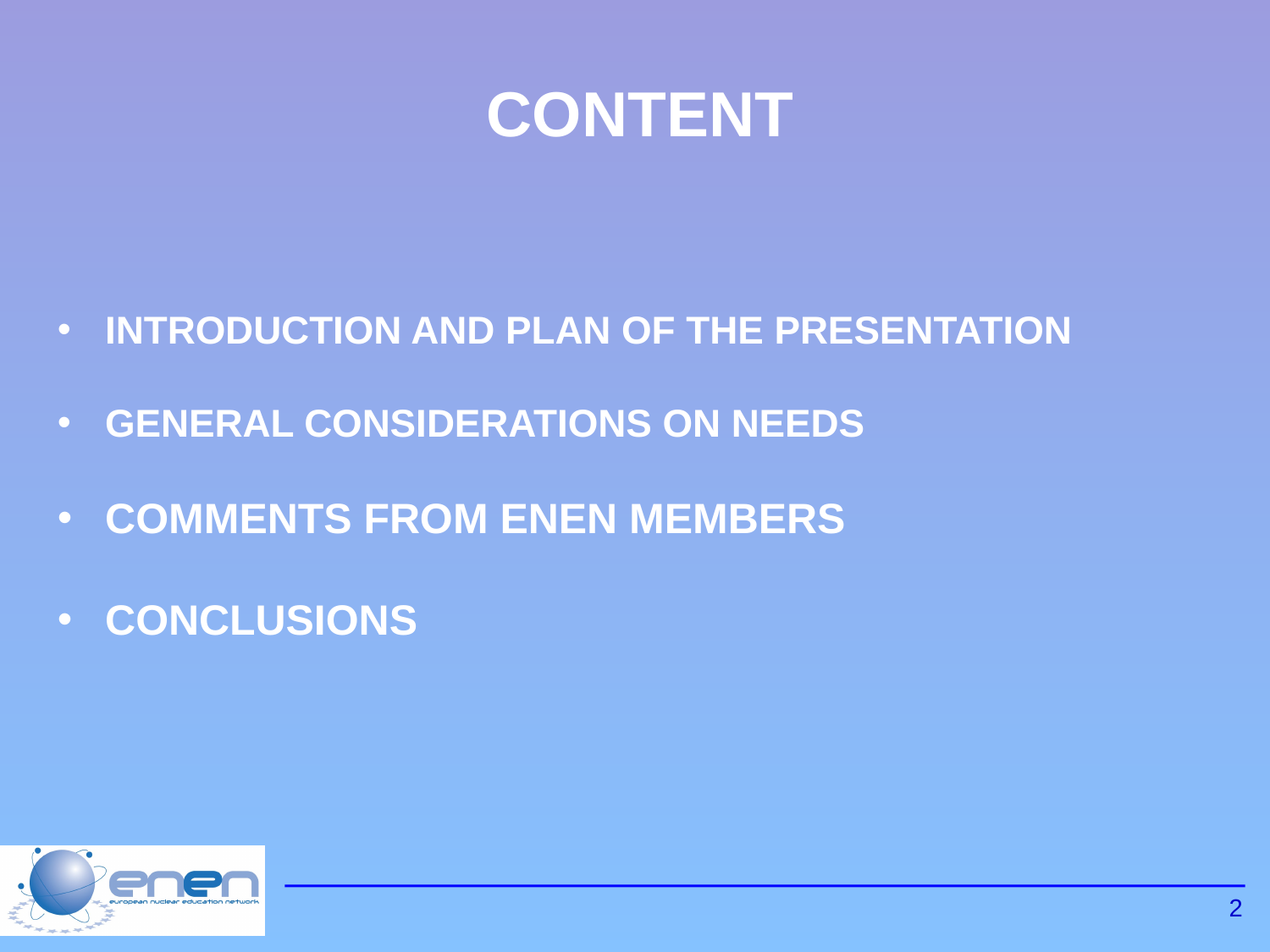

CONTENT

INTRODUCTION AND PLAN OF THE PRESENTATION

GENERAL CONSIDERATIONS ON NEEDS

COMMENTS FROM ENEN MEMBERS

CONCLUSIONS